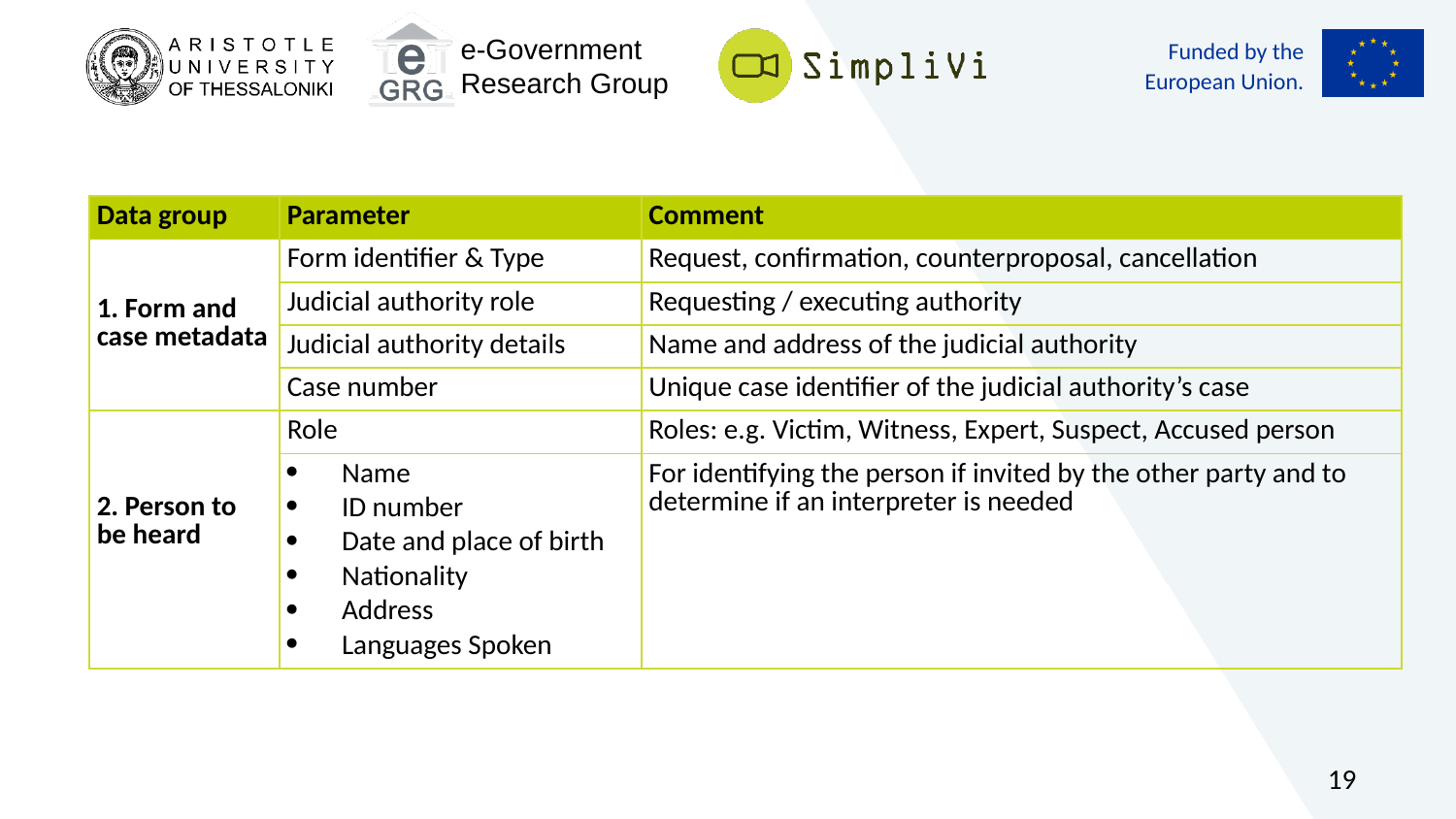

| Data group | Parameter | Comment |
| --- | --- | --- |
| 1. Form and case metadata | Form identifier & Type | Request, confirmation, counterproposal, cancellation |
|  | Judicial authority role | Requesting / executing authority |
|  | Judicial authority details | Name and address of the judicial authority |
|  | Case number | Unique case identifier of the judicial authority’s case |
| 2. Person to be heard | Role | Roles: e.g. Victim, Witness, Expert, Suspect, Accused person |
|  | Name ID number Date and place of birth Nationality Address Languages Spoken | For identifying the person if invited by the other party and to determine if an interpreter is needed |
19